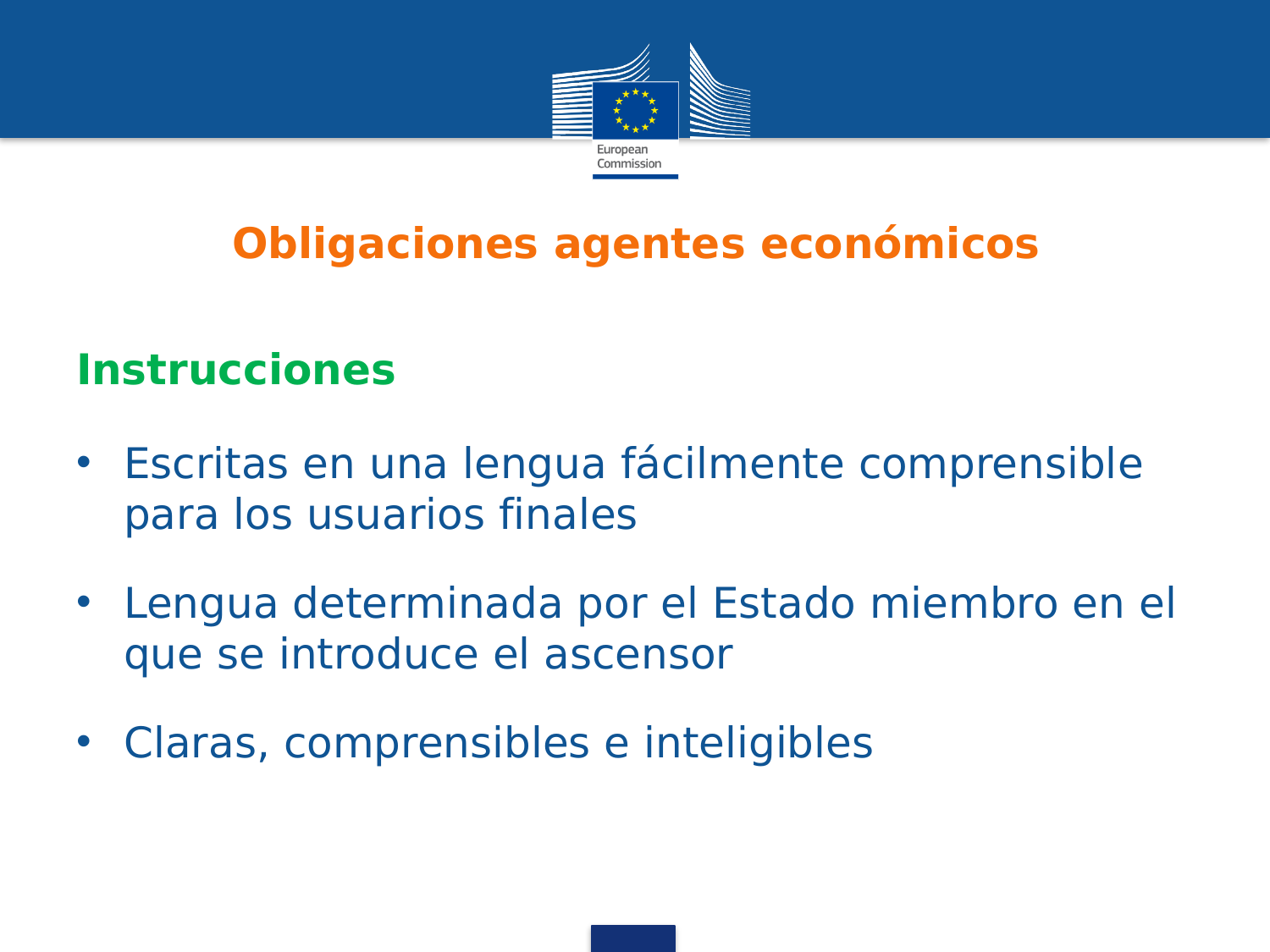

# Obligaciones agentes económicos
Instrucciones

Escritas en una lengua fácilmente comprensible para los usuarios finales

Lengua determinada por el Estado miembro en el que se introduce el ascensor

Claras, comprensibles e inteligibles